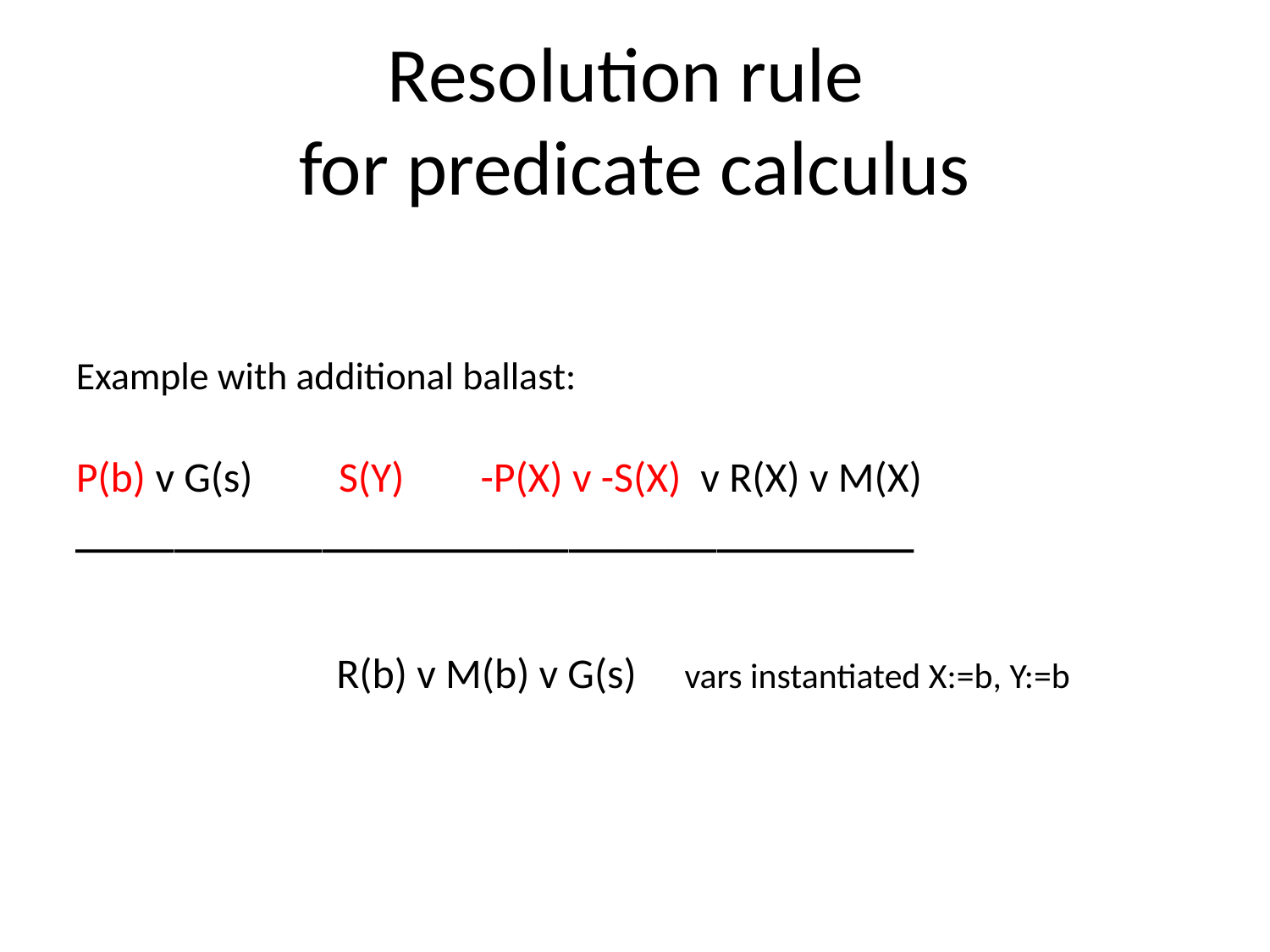

Resolution rule
for predicate calculus

Example with additional ballast:

P(b) v G(s)         S(Y)        -P(X) v -S(X)  v R(X) v M(X)
—————————————————
		         R(b) v M(b) v G(s)     vars instantiated X:=b, Y:=b